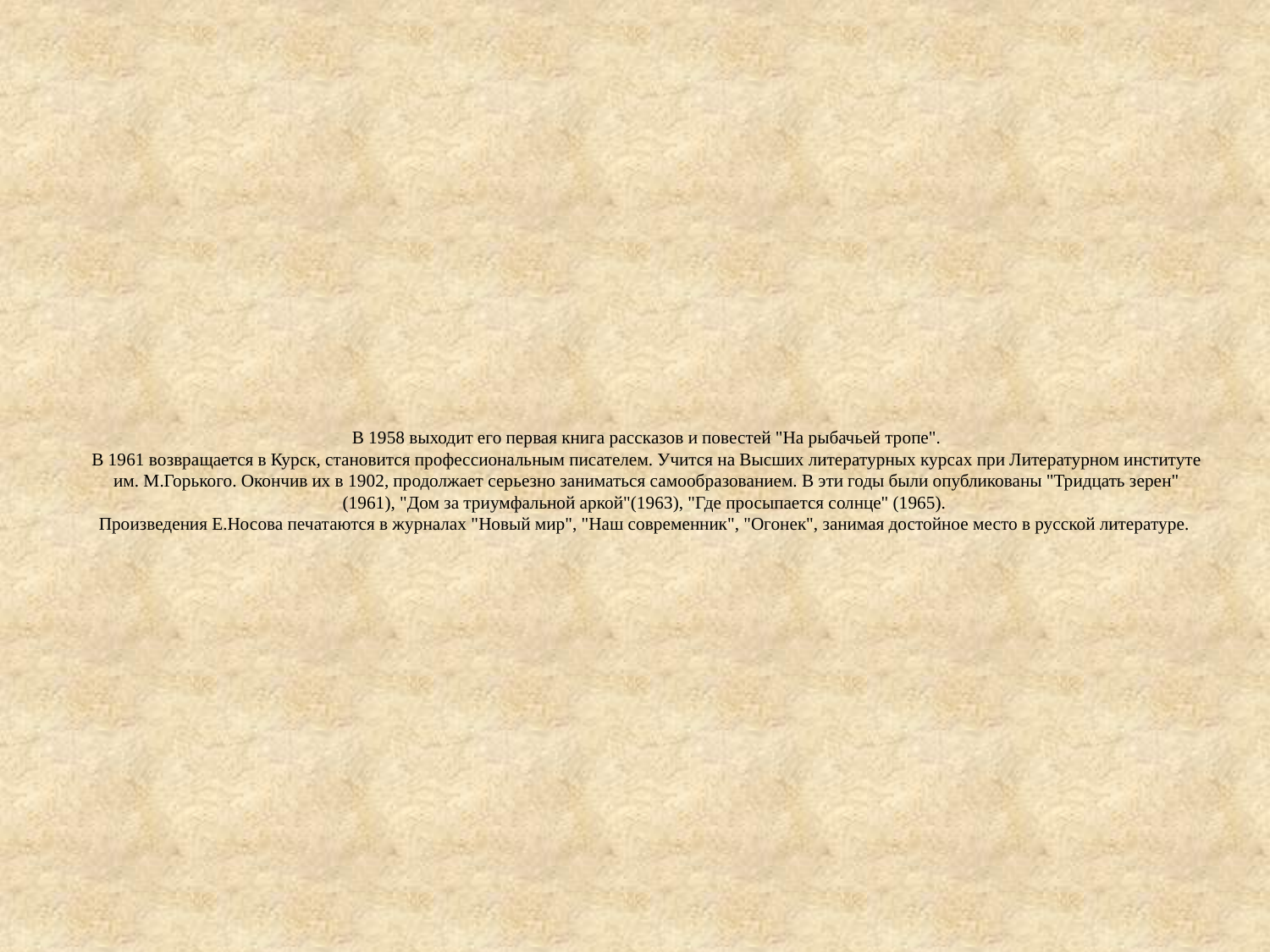

# В 1958 выходит его первая книга рассказов и повестей "На рыбачьей тропе". В 1961 возвращается в Курск, становится профессиональным писателем. Учится на Высших литературных курсах при Литературном институте им. М.Горького. Окончив их в 1902, продолжает серьезно заниматься самообразованием. В эти годы были опубликованы "Тридцать зерен" (1961), "Дом за триумфальной аркой"(1963), "Где просыпается солнце" (1965).  Произведения Е.Носова печатаются в журналах "Новый мир", "Наш современник", "Огонек", занимая достойное место в русской литературе.